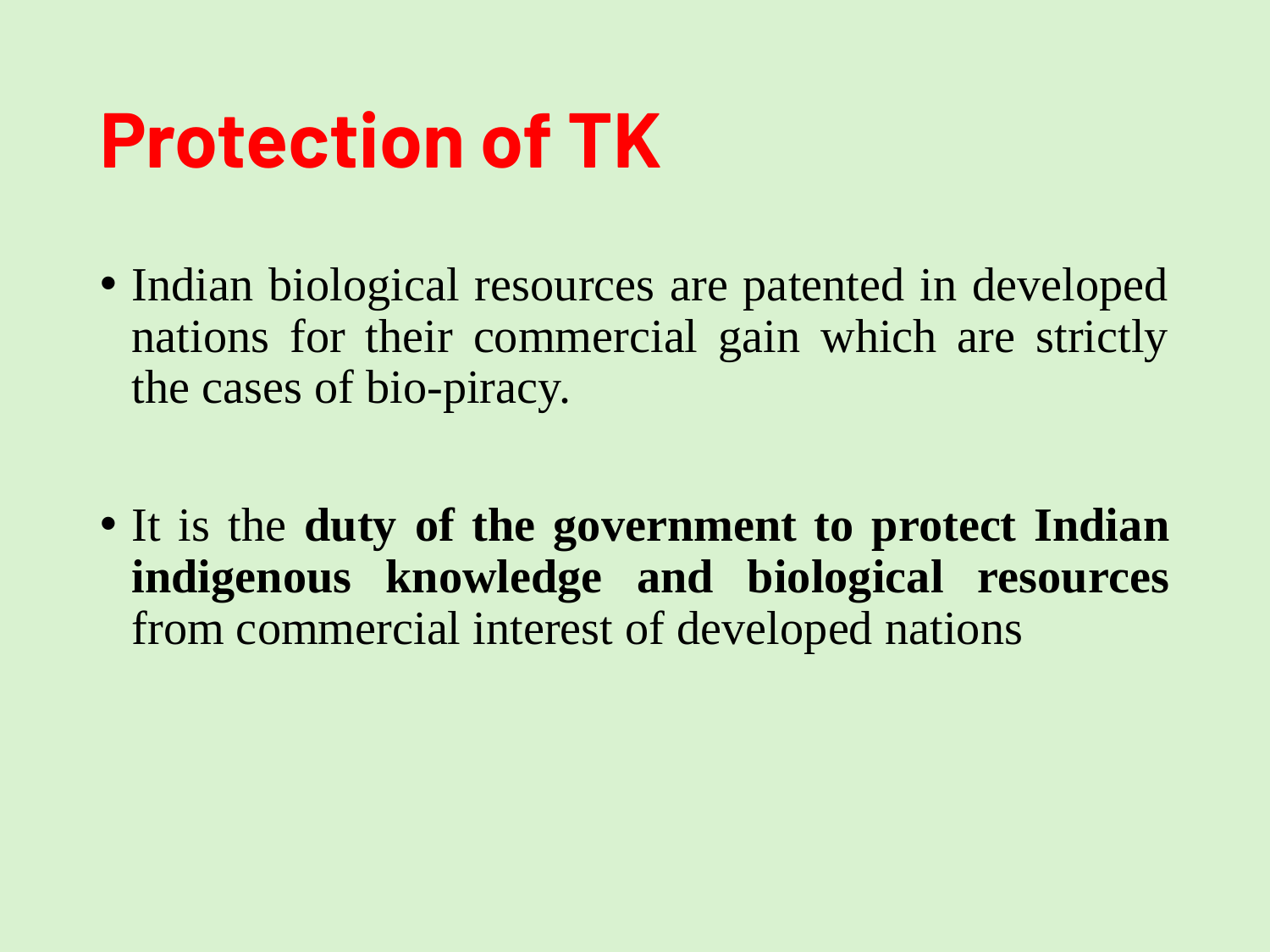

# Protection of TK
Indian biological resources are patented in developed nations for their commercial gain which are strictly the cases of bio-piracy.

It is the duty of the government to protect Indian indigenous knowledge and biological resources from commercial interest of developed nations